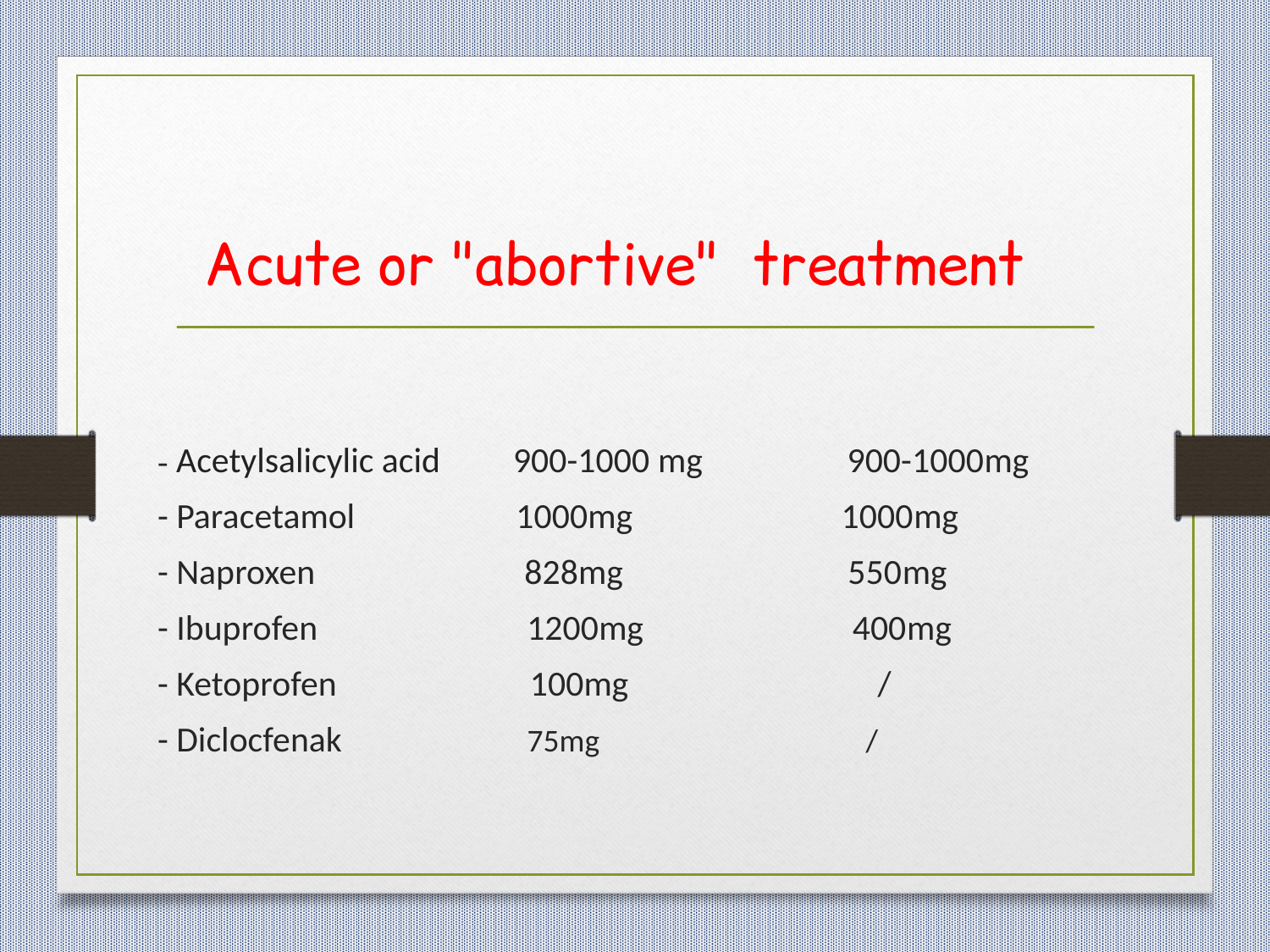

# Acute or "abortive"  treatment
- Acetylsalicylic acid         900-1000 mg                  900-1000mg
- Paracetamol                    1000mg                          1000mg
- Naproxen                          828mg                            550mg
- Ibuprofen                          1200mg                          400mg
- Ketoprofen                        100mg                               /
- Diclocfenak                       75mg                                     /